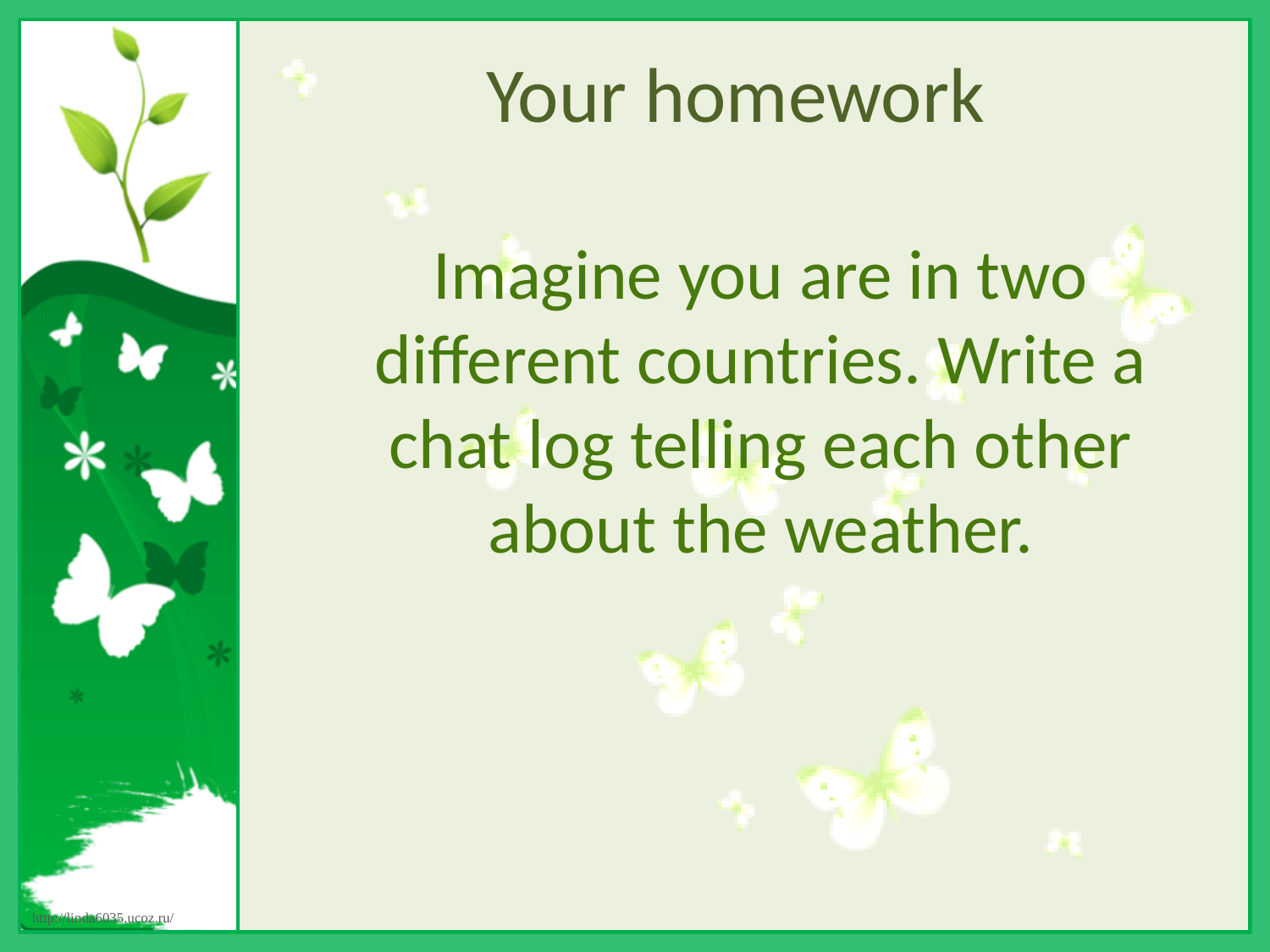

# Your homework
Imagine you are in two different countries. Write a chat log telling each other about the weather.